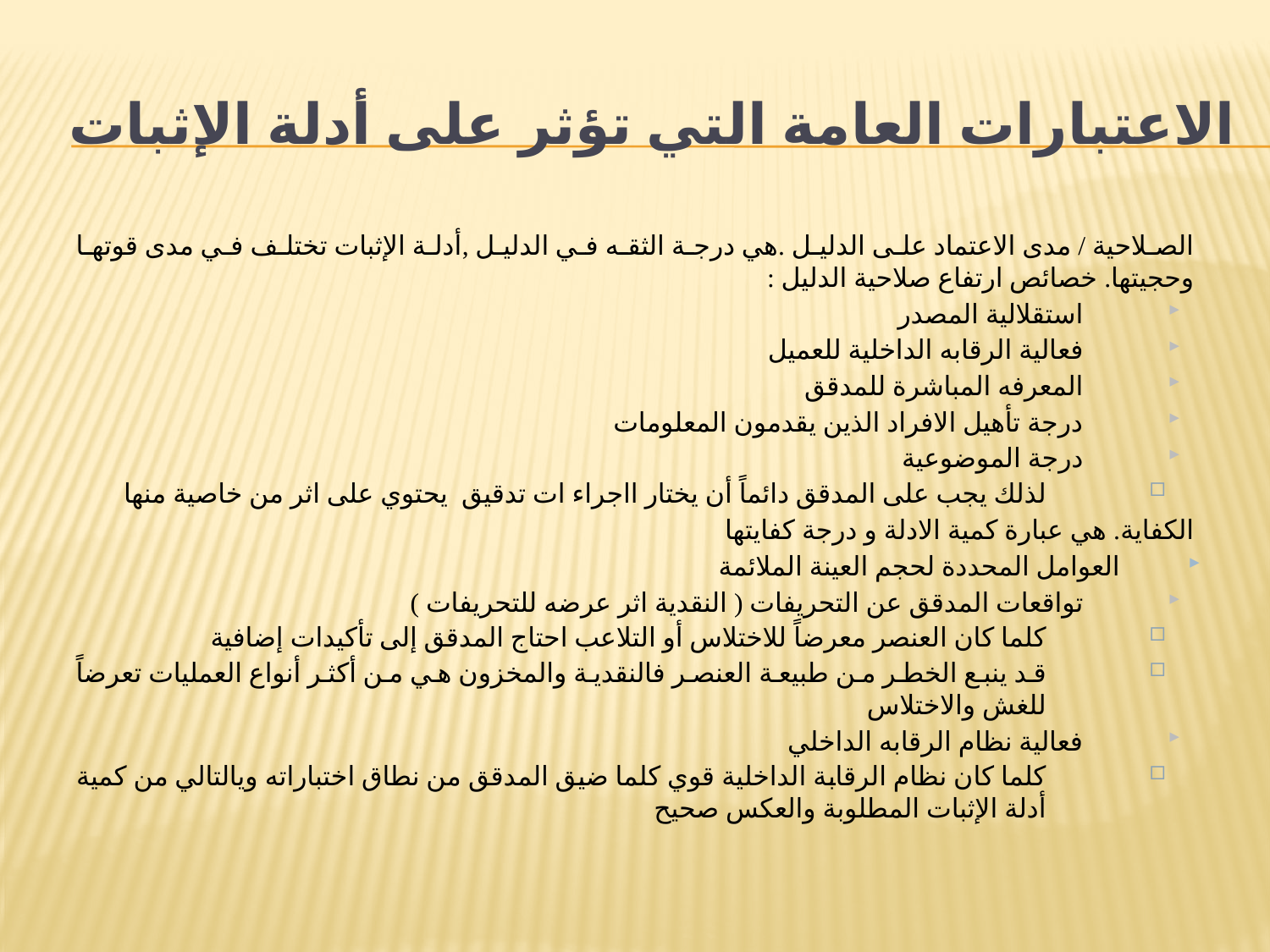

# الاعتبارات العامة التي تؤثر على أدلة الإثبات
الصلاحية / مدى الاعتماد على الدليل .هي درجة الثقه في الدليل ,أدلة الإثبات تختلف في مدى قوتها وحجيتها. خصائص ارتفاع صلاحية الدليل :
استقلالية المصدر
فعالية الرقابه الداخلية للعميل
المعرفه المباشرة للمدقق
درجة تأهيل الافراد الذين يقدمون المعلومات
درجة الموضوعية
لذلك يجب على المدقق دائماً أن يختار ااجراء ات تدقيق  يحتوي على اثر من خاصية منها
الكفاية. هي عبارة كمية الادلة و درجة كفايتها
العوامل المحددة لحجم العينة الملائمة
تواقعات المدقق عن التحريفات ( النقدية اثر عرضه للتحريفات )
كلما كان العنصر معرضاً للاختلاس أو التلاعب احتاج المدقق إلى تأكيدات إضافية
قد ينبع الخطر من طبيعة العنصر فالنقدية والمخزون هي من أكثر أنواع العمليات تعرضاً للغش والاختلاس
فعالية نظام الرقابه الداخلي
كلما كان نظام الرقابة الداخلية قوي كلما ضيق المدقق من نطاق اختباراته ويالتالي من كمية أدلة الإثبات المطلوبة والعكس صحيح